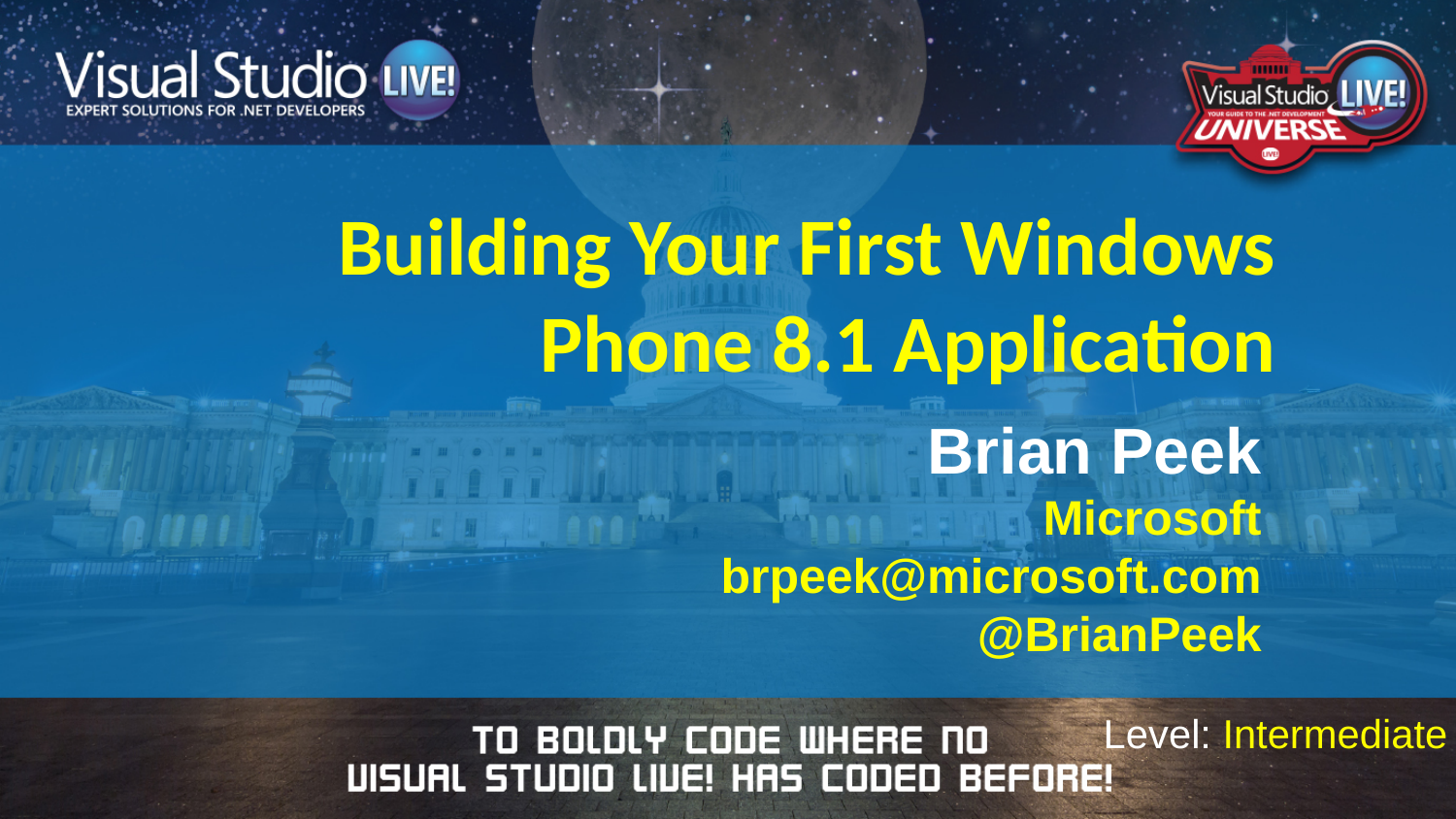

Building Your First Windows Phone 8.1 Application
Brian Peek
Microsoft
brpeek@microsoft.com
@BrianPeek

Level: Intermediate